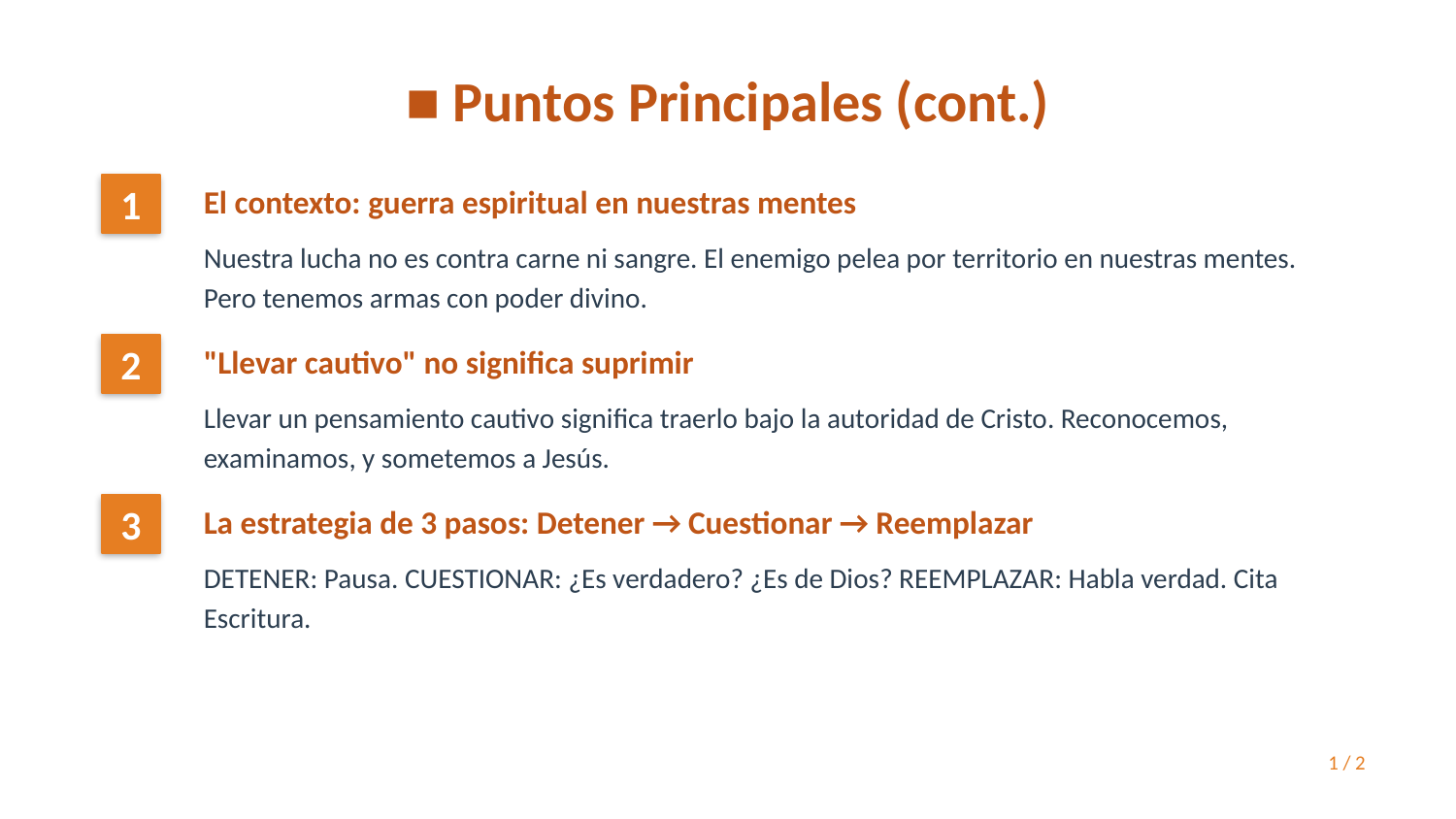

■ Puntos Principales (cont.)
1
El contexto: guerra espiritual en nuestras mentes
Nuestra lucha no es contra carne ni sangre. El enemigo pelea por territorio en nuestras mentes. Pero tenemos armas con poder divino.
2
"Llevar cautivo" no significa suprimir
Llevar un pensamiento cautivo significa traerlo bajo la autoridad de Cristo. Reconocemos, examinamos, y sometemos a Jesús.
3
La estrategia de 3 pasos: Detener → Cuestionar → Reemplazar
DETENER: Pausa. CUESTIONAR: ¿Es verdadero? ¿Es de Dios? REEMPLAZAR: Habla verdad. Cita Escritura.
1 / 2